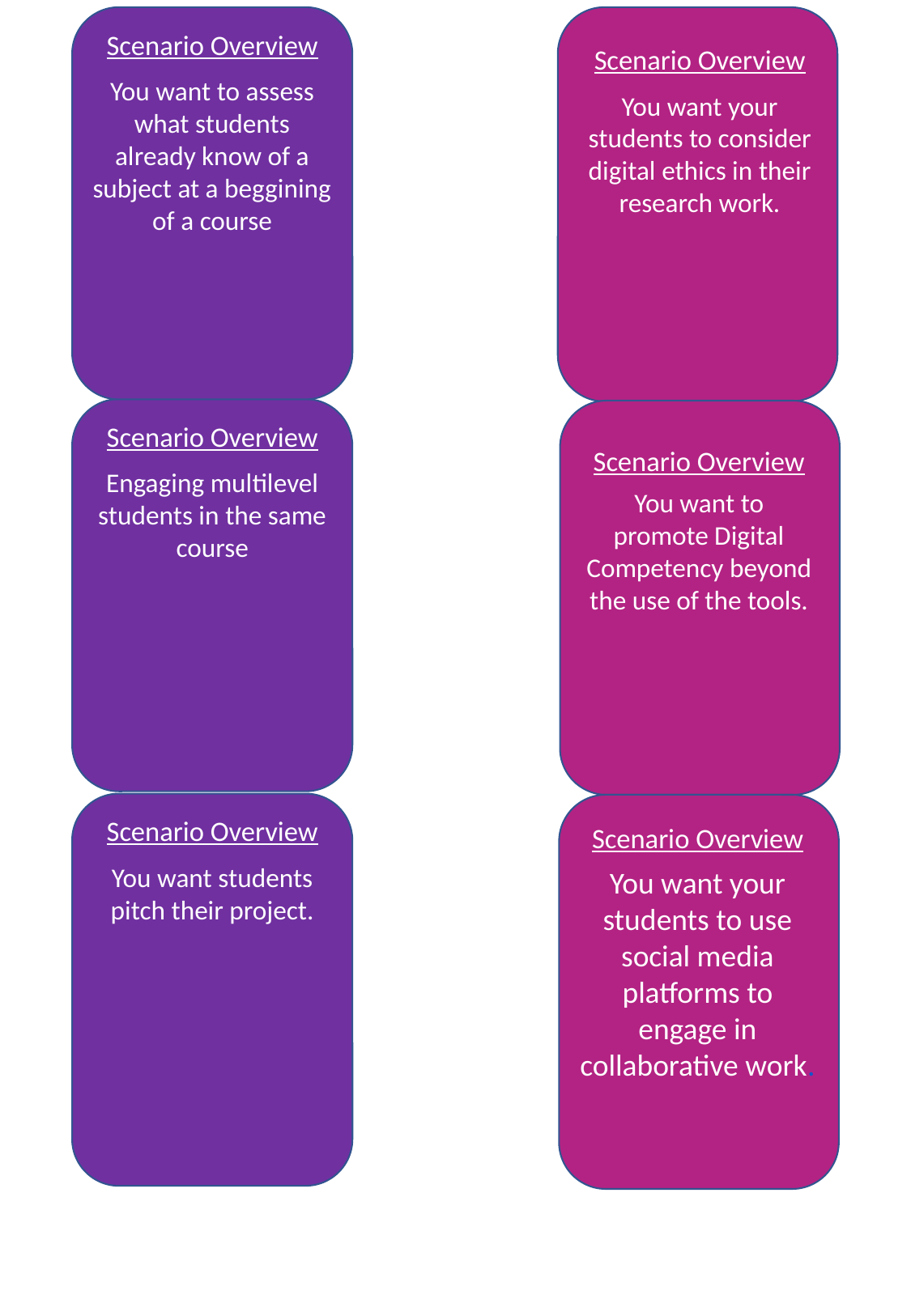

Scenario Overview

You want to assess what students already know of a subject at a beggining of a course

Scenario Overview

You want your students to consider digital ethics in their research work.

Scenario Overview

Engaging multilevel students in the same course
Scenario Overview

You want to promote Digital Competency beyond the use of the tools.

Scenario Overview

You want students pitch their project.
Scenario Overview

You want your students to use social media platforms to engage in collaborative work.